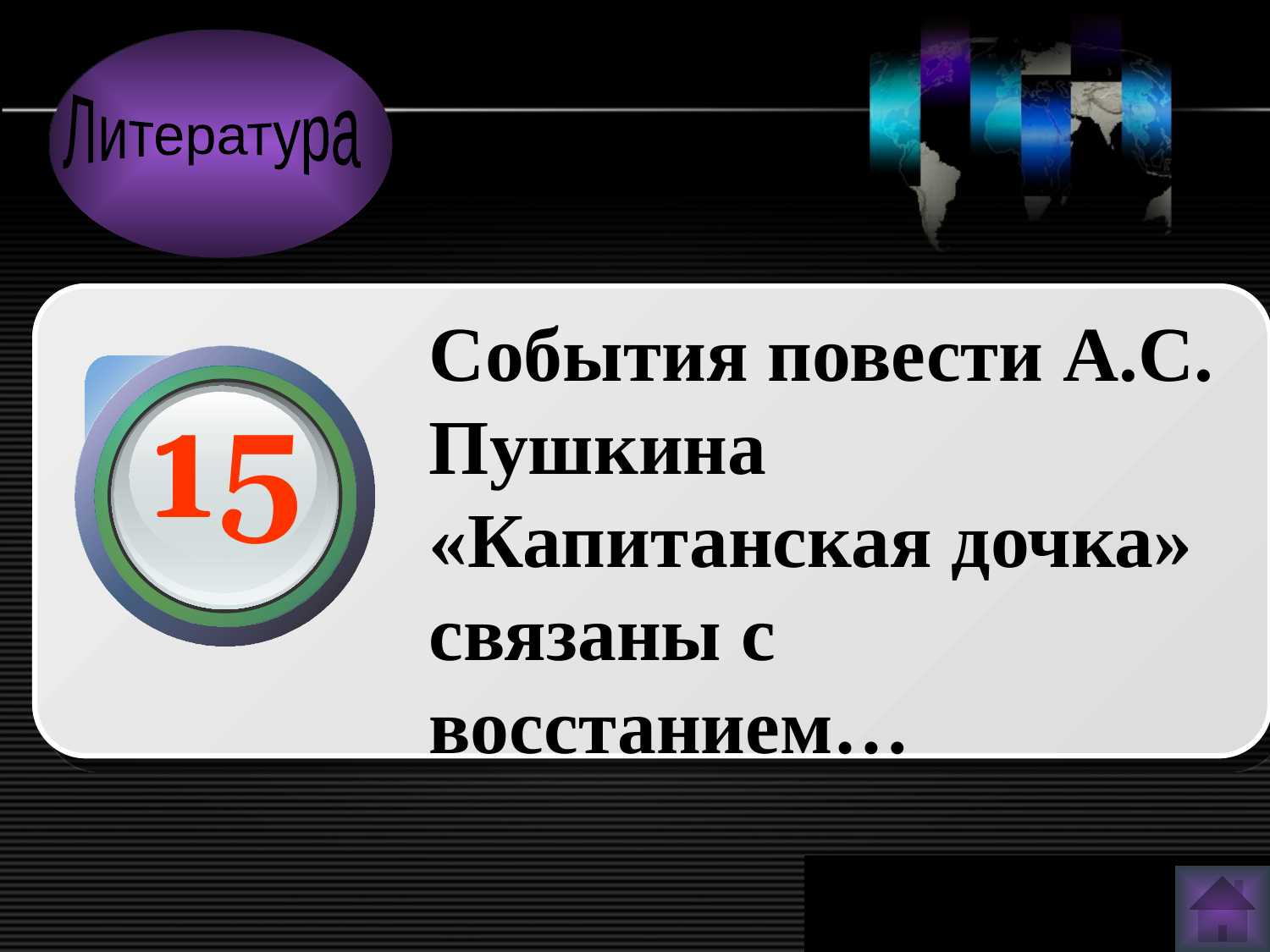

Литература

События повести А.С. Пушкина «Капитанская дочка» связаны с восстанием…

15

www.themegallery.com